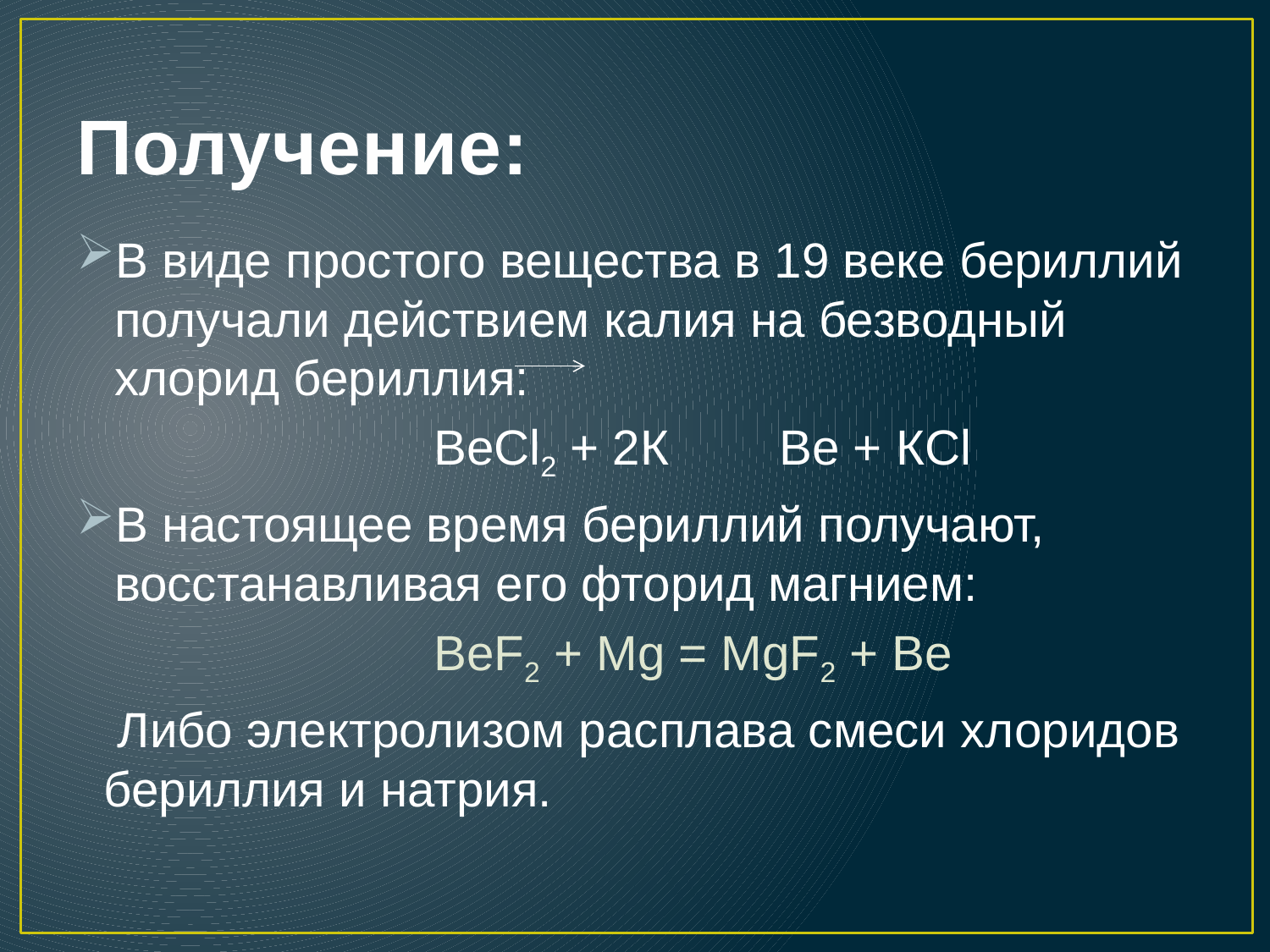

# Получение:
В виде простого вещества в 19 веке бериллий получали действием калия на безводный хлорид бериллия:
                          BeCl2 + 2К        Be + КCl
В настоящее время бериллий получают, восстанавливая его фторид магнием:
                          BeF2 + Mg = MgF2 + Be
   Либо электролизом расплава смеси хлоридов      бериллия и натрия.